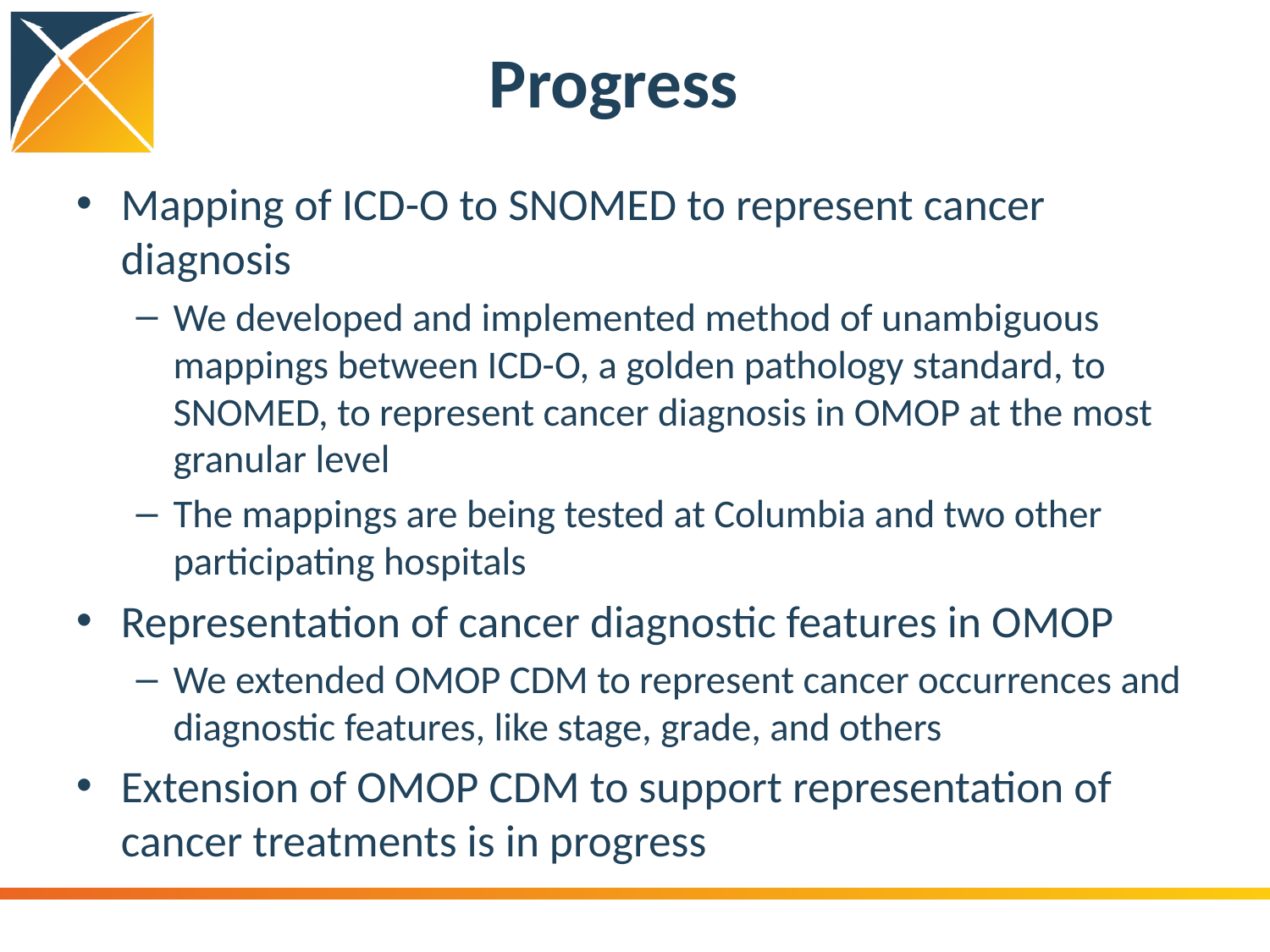

# Progress
Mapping of ICD-O to SNOMED to represent cancer diagnosis
We developed and implemented method of unambiguous mappings between ICD-O, a golden pathology standard, to SNOMED, to represent cancer diagnosis in OMOP at the most granular level
The mappings are being tested at Columbia and two other participating hospitals
Representation of cancer diagnostic features in OMOP
We extended OMOP CDM to represent cancer occurrences and diagnostic features, like stage, grade, and others
Extension of OMOP CDM to support representation of cancer treatments is in progress